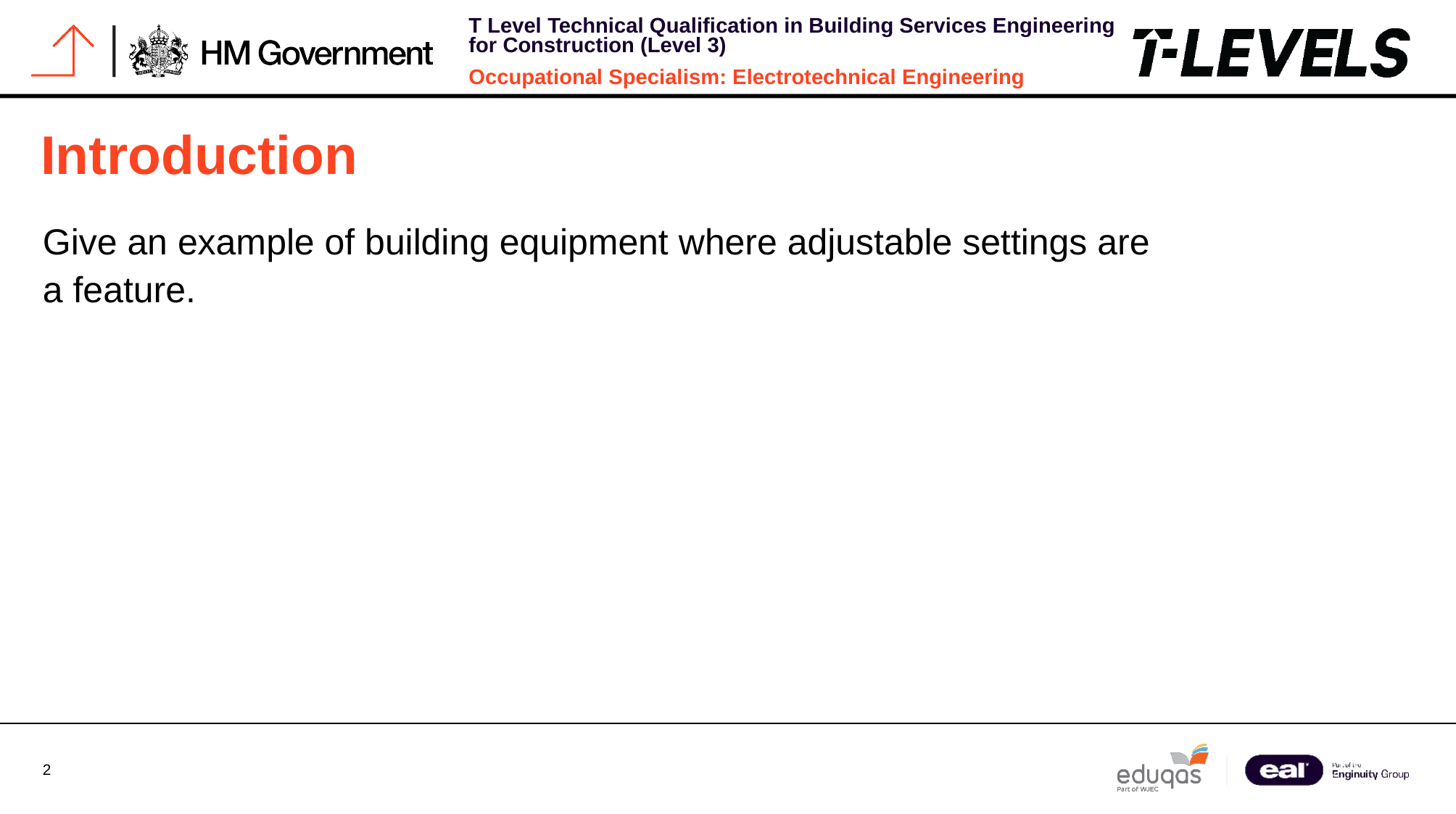

# Introduction
Give an example of building equipment where adjustable settings are a feature.